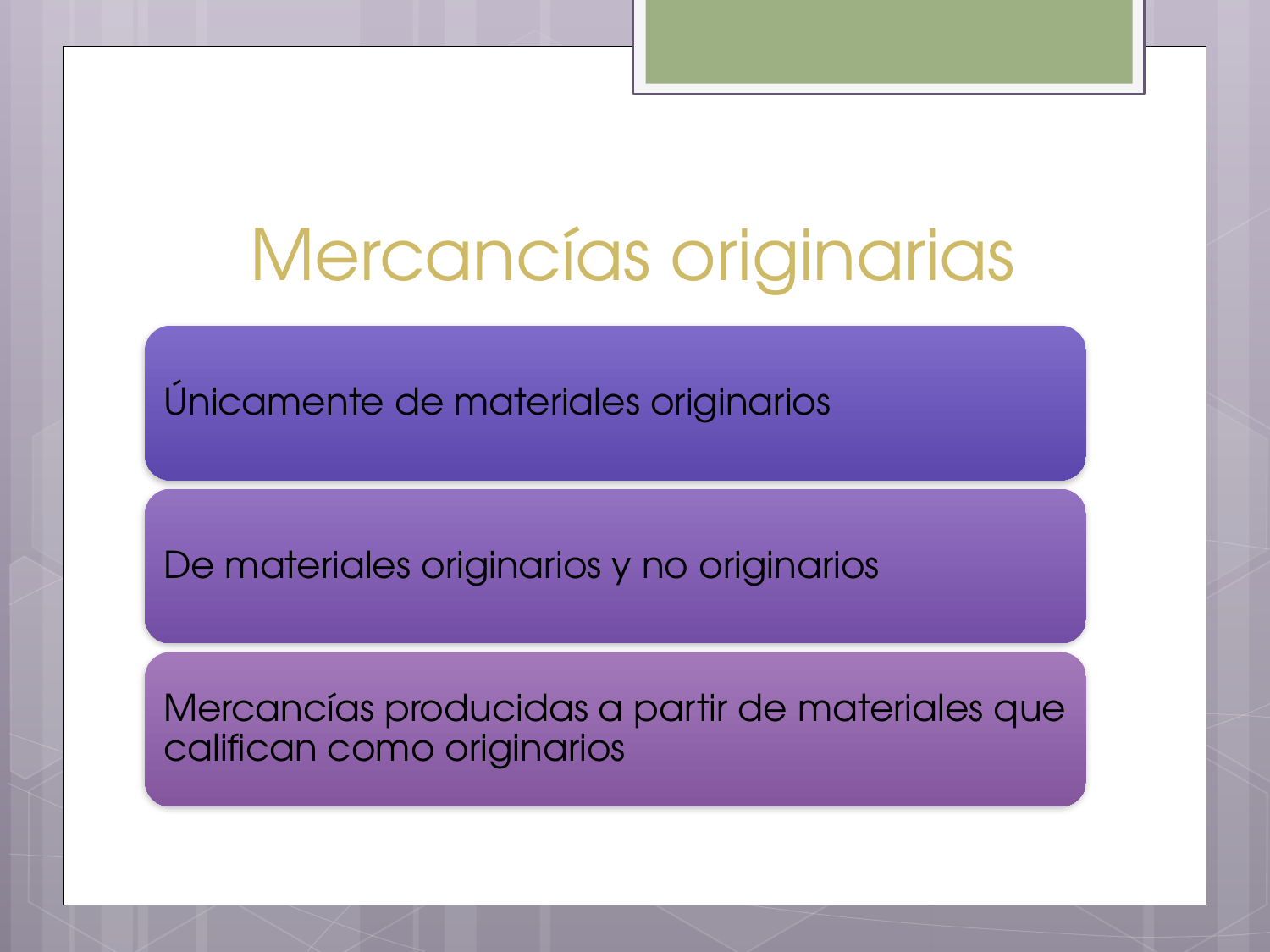

# Mercancías originarias
Únicamente de materiales originarios
De materiales originarios y no originarios
Mercancías producidas a partir de materiales que califican como originarios